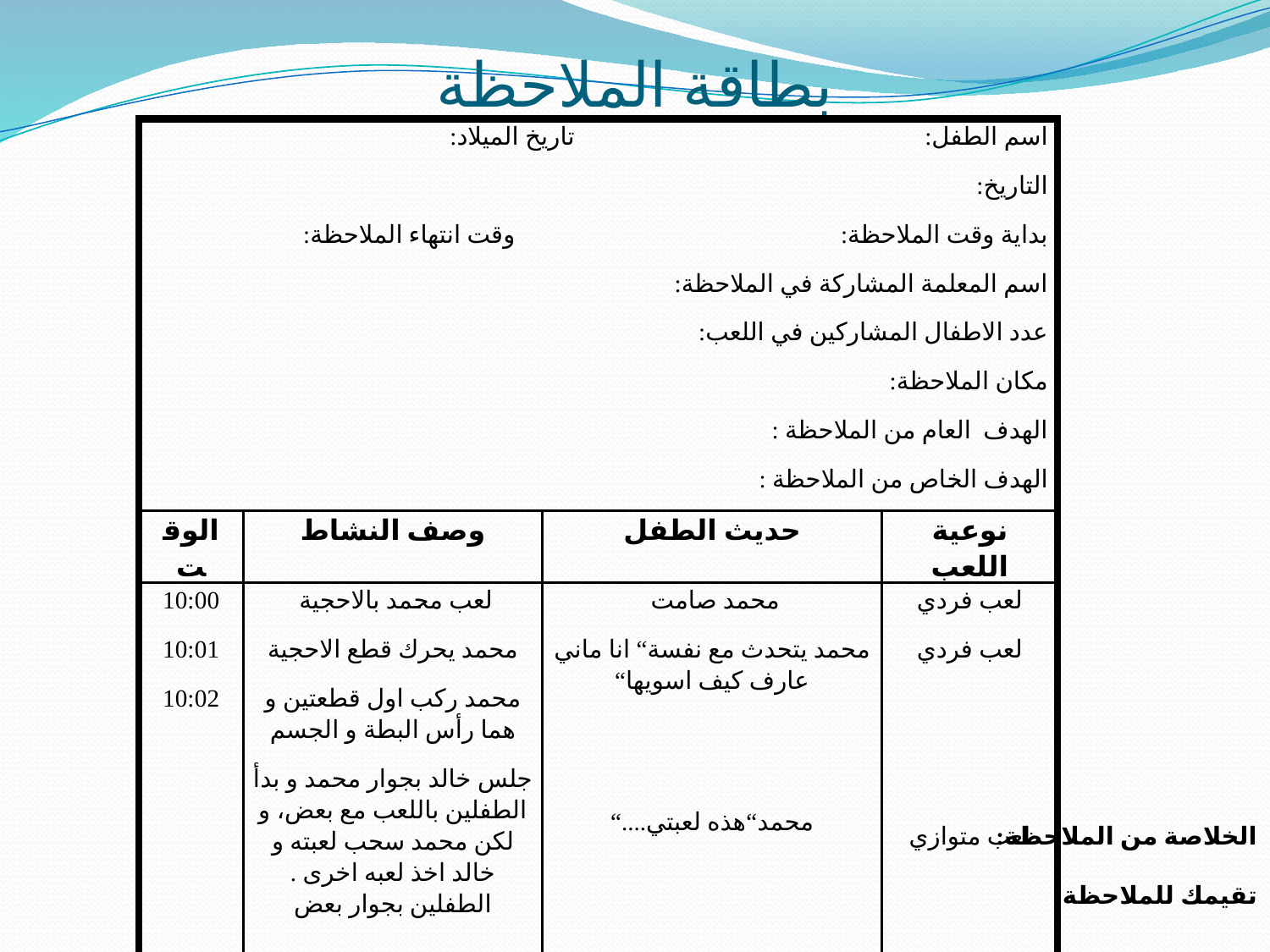

# بطاقة الملاحظة
| اسم الطفل: تاريخ الميلاد: التاريخ: بداية وقت الملاحظة: وقت انتهاء الملاحظة: اسم المعلمة المشاركة في الملاحظة: عدد الاطفال المشاركين في اللعب: مكان الملاحظة: الهدف العام من الملاحظة : الهدف الخاص من الملاحظة : |  |  |  |
| --- | --- | --- | --- |
| الوقت | وصف النشاط | حديث الطفل | نوعية اللعب |
| 10:00 10:01 10:02 | لعب محمد بالاحجية محمد يحرك قطع الاحجية محمد ركب اول قطعتين و هما رأس البطة و الجسم جلس خالد بجوار محمد و بدأ الطفلين باللعب مع بعض، و لكن محمد سحب لعبته و خالد اخذ لعبه اخرى . الطفلين بجوار بعض | محمد صامت محمد يتحدث مع نفسة“ انا ماني عارف كيف اسويها“ محمد“هذه لعبتي....“ | لعب فردي لعب فردي لعب متوازي |
الخلاصة من الملاحظة:

تقيمك للملاحظة: